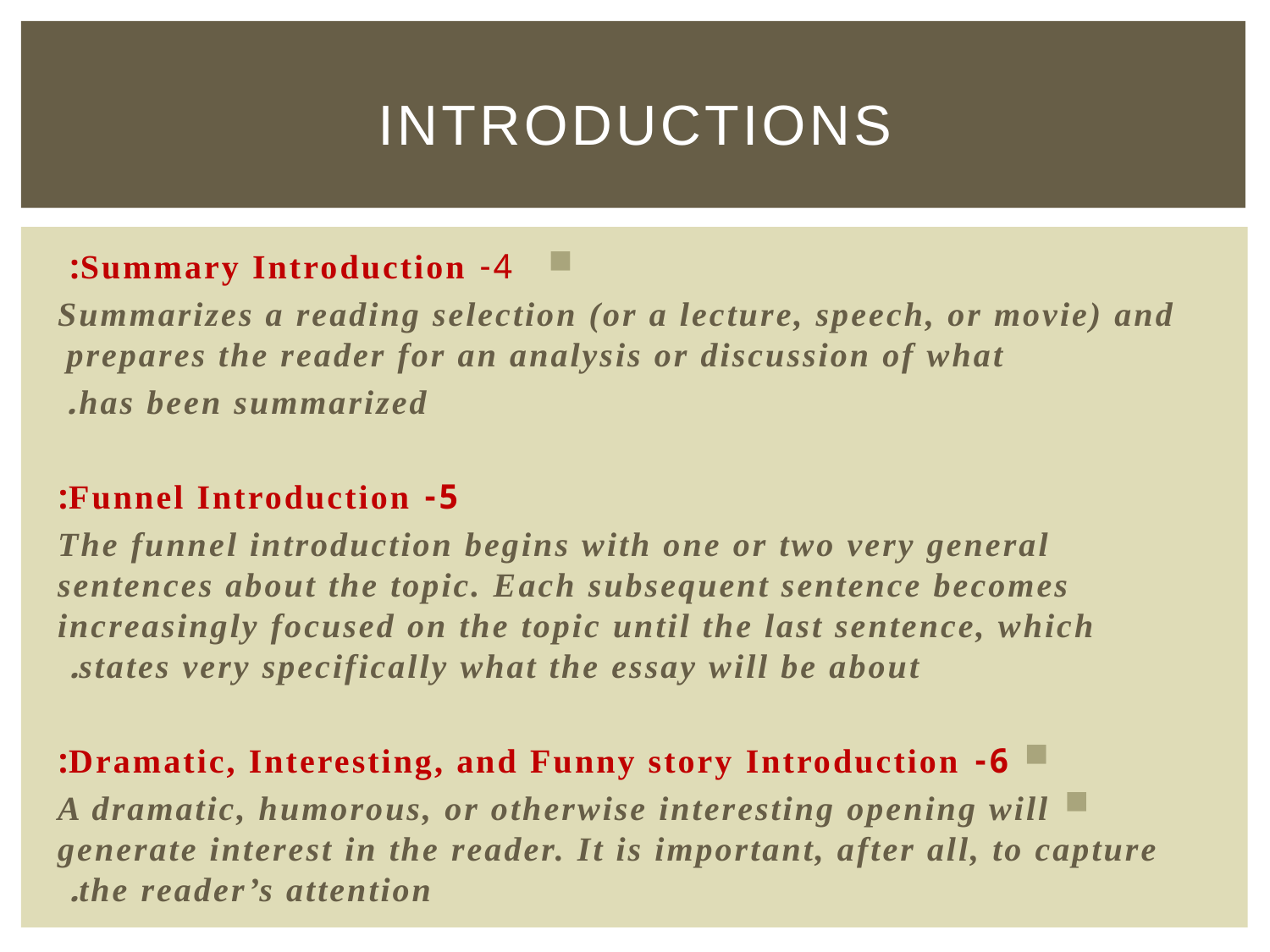

# Introductions
4- Summary Introduction:
Summarizes a reading selection (or a lecture, speech, or movie) and prepares the reader for an analysis or discussion of what
has been summarized.

5- Funnel Introduction:
The funnel introduction begins with one or two very general sentences about the topic. Each subsequent sentence becomes increasingly focused on the topic until the last sentence, which states very specifically what the essay will be about.

6- Dramatic, Interesting, and Funny story Introduction:
A dramatic, humorous, or otherwise interesting opening will generate interest in the reader. It is important, after all, to capture the reader’s attention.